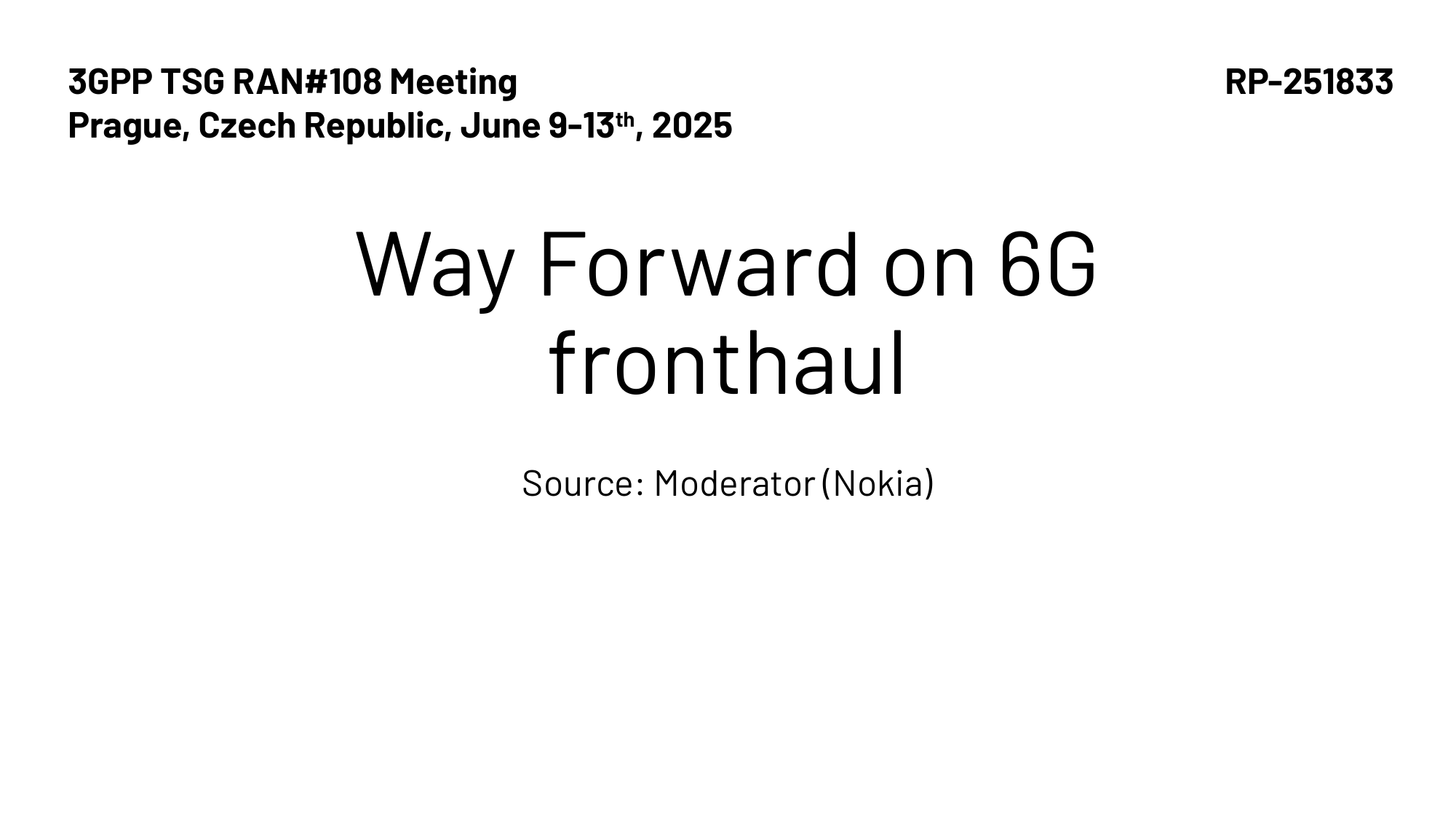

3GPP TSG RAN#108 Meeting
Prague, Czech Republic, June 9-13th, 2025

RP-251833
# Way Forward on 6G fronthaul
Source: Moderator (Nokia)